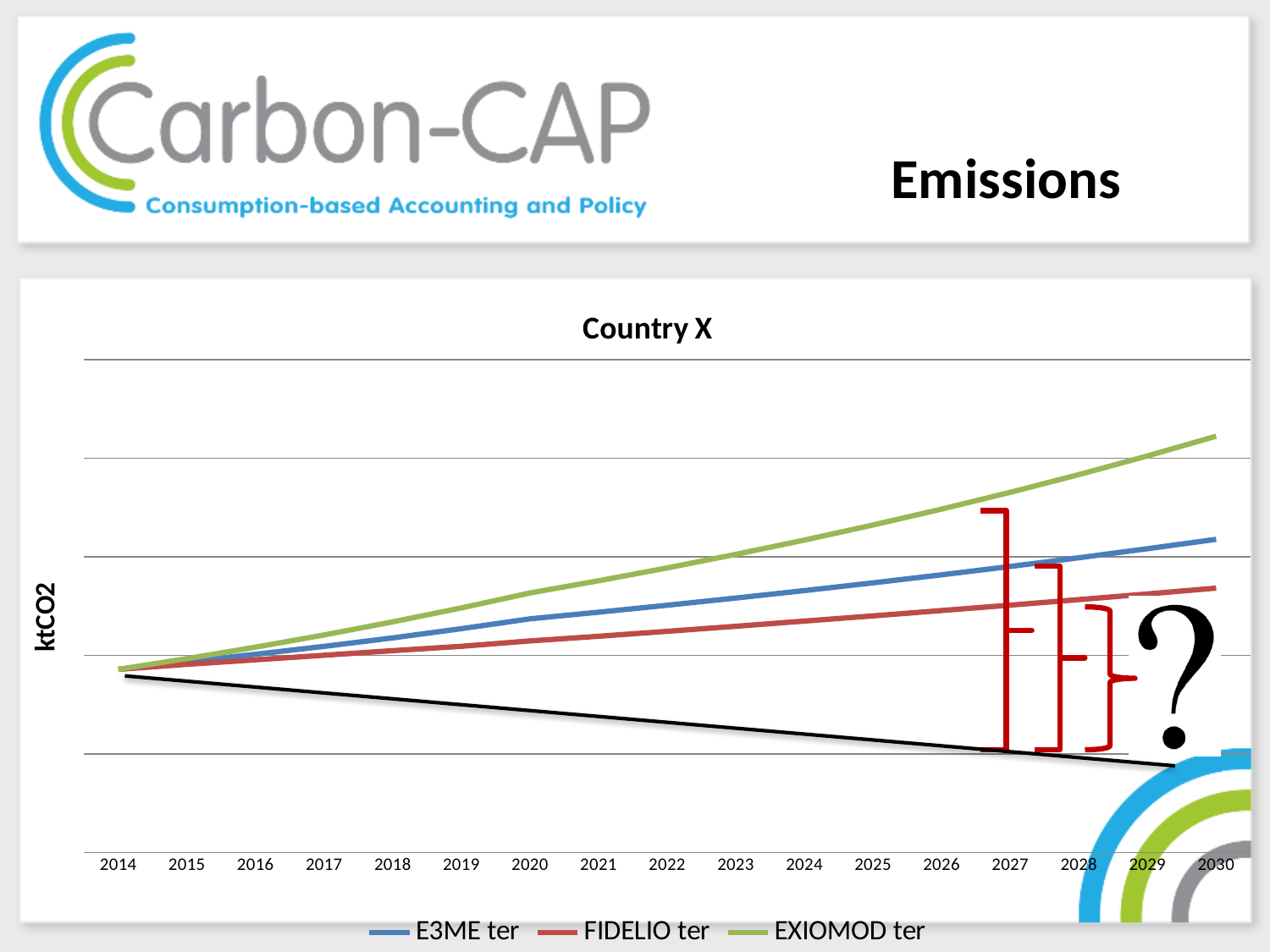

Emissions

### Chart: Country X

| Category | E3ME ter | FIDELIO ter | EXIOMOD ter |
|---|---|---|---|
| 2014 | 9285879.185978703 | 9285879.185978703 | 9285879.185978703 |
| 2015 | 9676352.4 | 9538692.224524958 | 9829956.80342743 |
| 2016 | 10049749.105 | 9767921.213187989 | 10411178.580858737 |
| 2017 | 10449922.153000005 | 10000359.302090093 | 11032043.585134255 |
| 2018 | 10881229.524000002 | 10233604.53141652 | 11695572.354350246 |
| 2019 | 11348397.478000004 | 10452892.8154091 | 12405019.151051555 |
| 2020 | 11847667.854000002 | 10726613.224181693 | 13163843.148964979 |
| 2021 | 12187029.69 | 10961944.38027827 | 13780782.910521792 |
| 2022 | 12538641.610000003 | 11214092.818034962 | 14431981.95171941 |
| 2023 | 12903228.239000002 | 11470630.45379669 | 15119270.260305565 |
| 2024 | 13281421.790999997 | 11732177.303259462 | 15844377.257306907 |
| 2025 | 13674005.543000005 | 12000143.479310587 | 16609167.83200624 |
| 2026 | 14081765.841000002 | 12269932.716712449 | 17415944.27614926 |
| 2027 | 14505540.521999998 | 12544086.034966381 | 18267046.597696118 |
| 2028 | 14946167.422999999 | 12824811.872209223 | 19164852.957042925 |
| 2029 | 15404616.347999997 | 13112548.927776428 | 20111855.02832092 |
| 2030 | 15881856.76 | 13407818.416122813 | 21110710.275118206 |